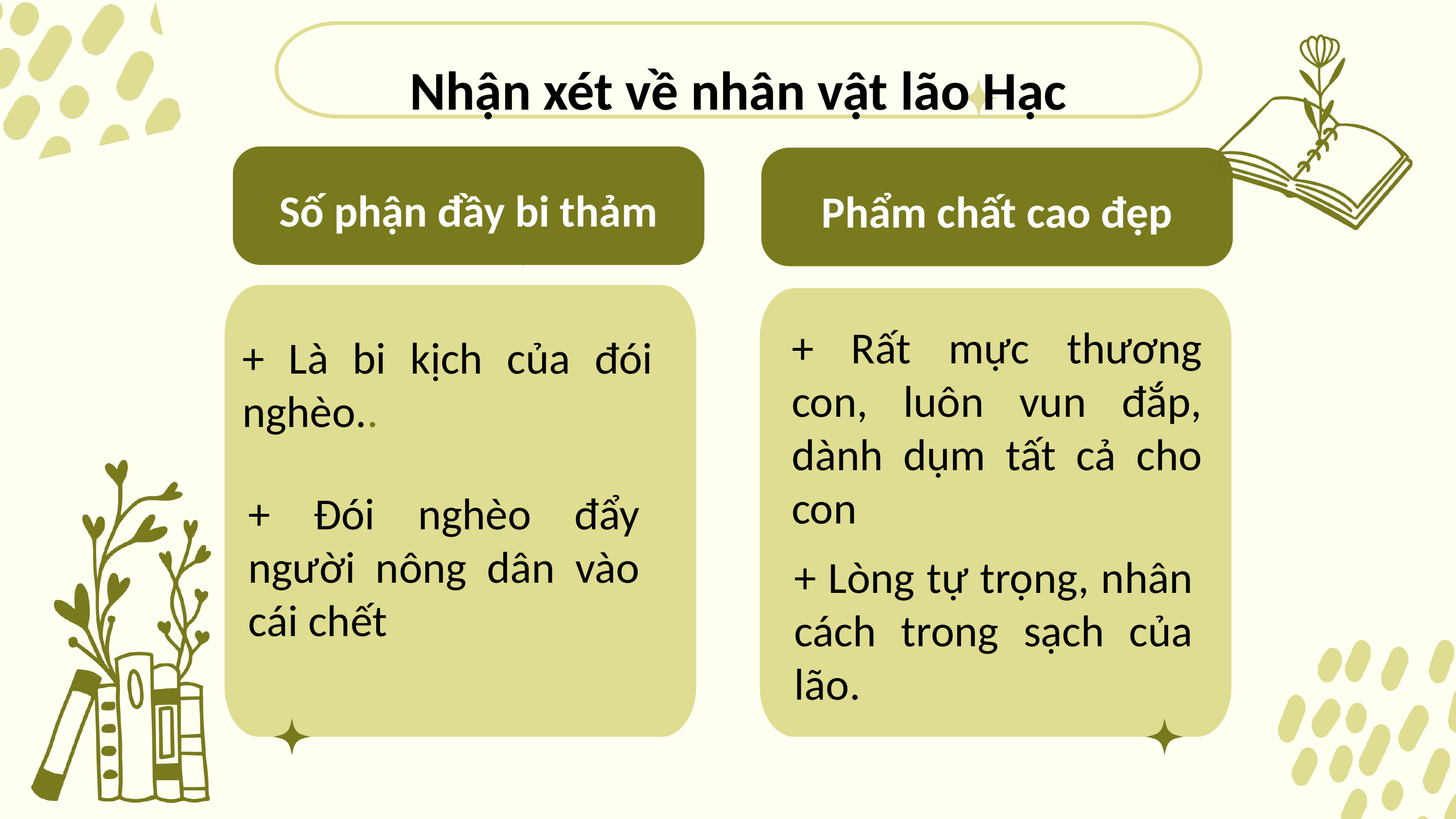

Nhận xét về nhân vật lão Hạc

Số phận đầy bi thảm
Phẩm chất cao đẹp

+ Rất mực thương con, luôn vun đắp, dành dụm tất cả cho con
+ Là bi kịch của đói nghèo..

+ Đói nghèo đẩy người nông dân vào cái chết
+ Lòng tự trọng, nhân cách trong sạch của lão.